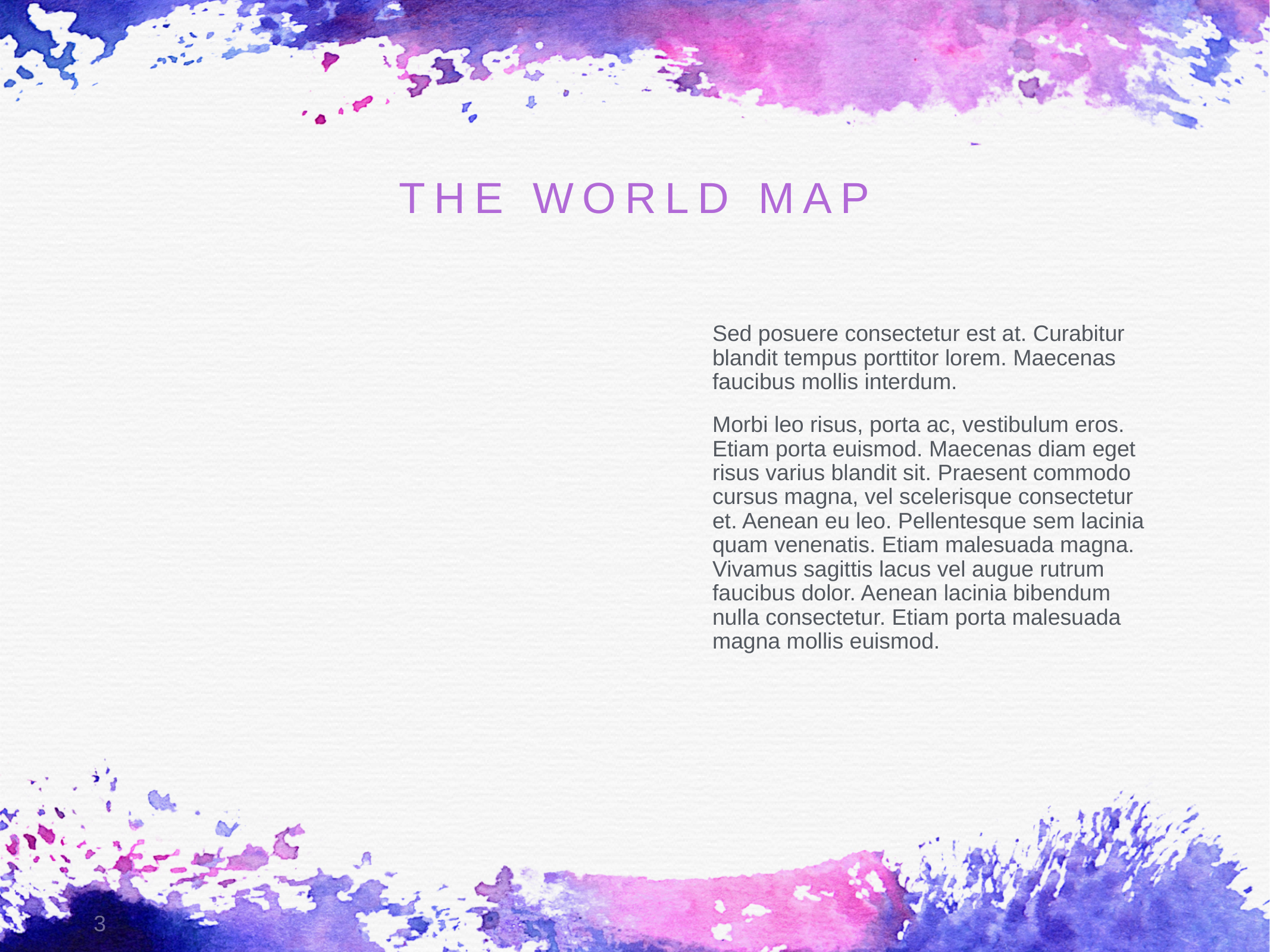

# the world map

Sed posuere consectetur est at. Curabitur blandit tempus porttitor lorem. Maecenas faucibus mollis interdum.
Morbi leo risus, porta ac, vestibulum eros. Etiam porta euismod. Maecenas diam eget risus varius blandit sit. Praesent commodo cursus magna, vel scelerisque consectetur et. Aenean eu leo. Pellentesque sem lacinia quam venenatis. Etiam malesuada magna. Vivamus sagittis lacus vel augue rutrum faucibus dolor. Aenean lacinia bibendum nulla consectetur. Etiam porta malesuada magna mollis euismod.

3